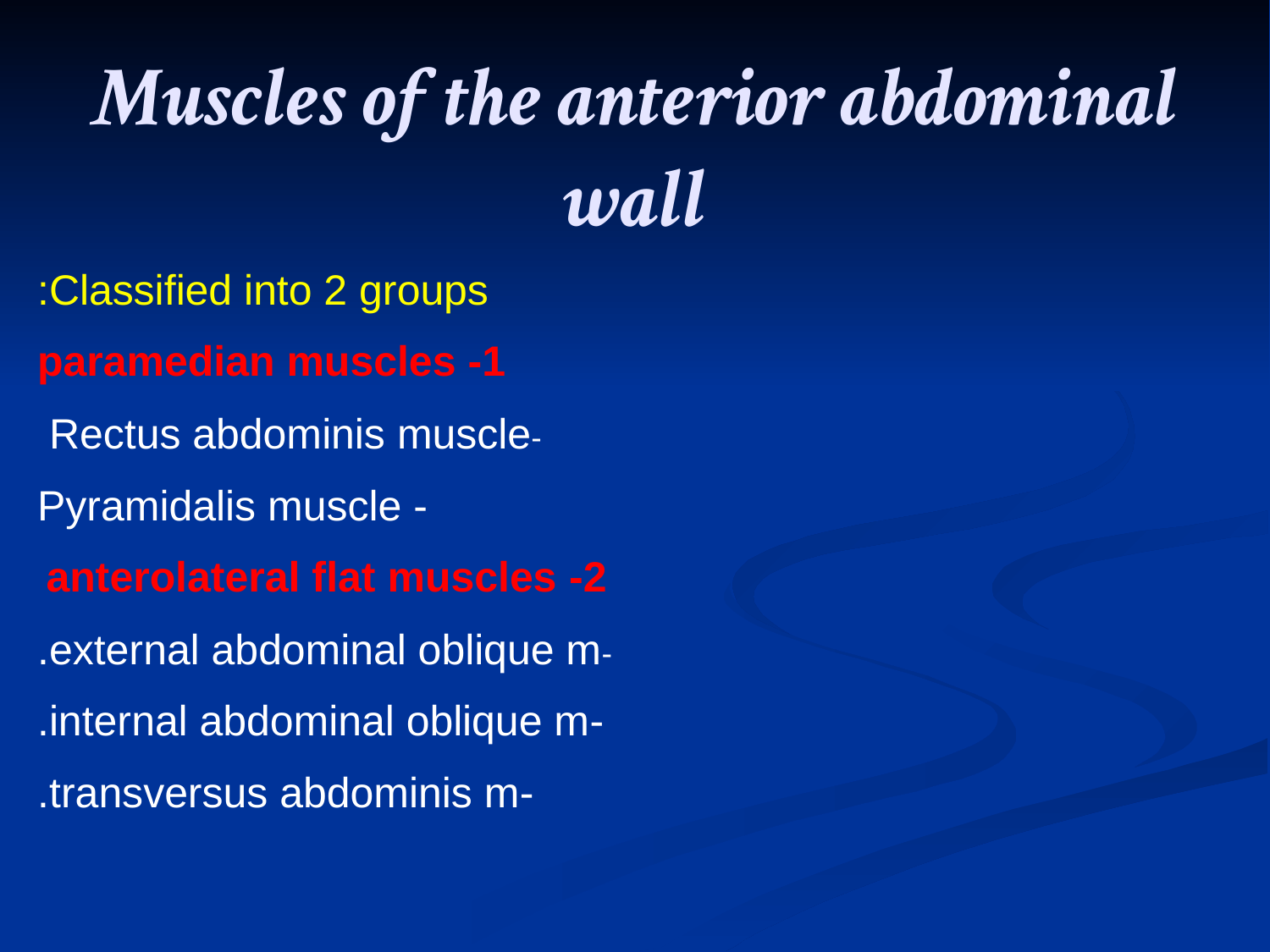

# Muscles of the anterior abdominal wall
 Classified into 2 groups:
 1- paramedian muscles
     -Rectus abdominis muscle
     - Pyramidalis muscle
2- anterolateral flat muscles
    -external abdominal oblique m.
    -internal abdominal oblique m.
    -transversus abdominis m.